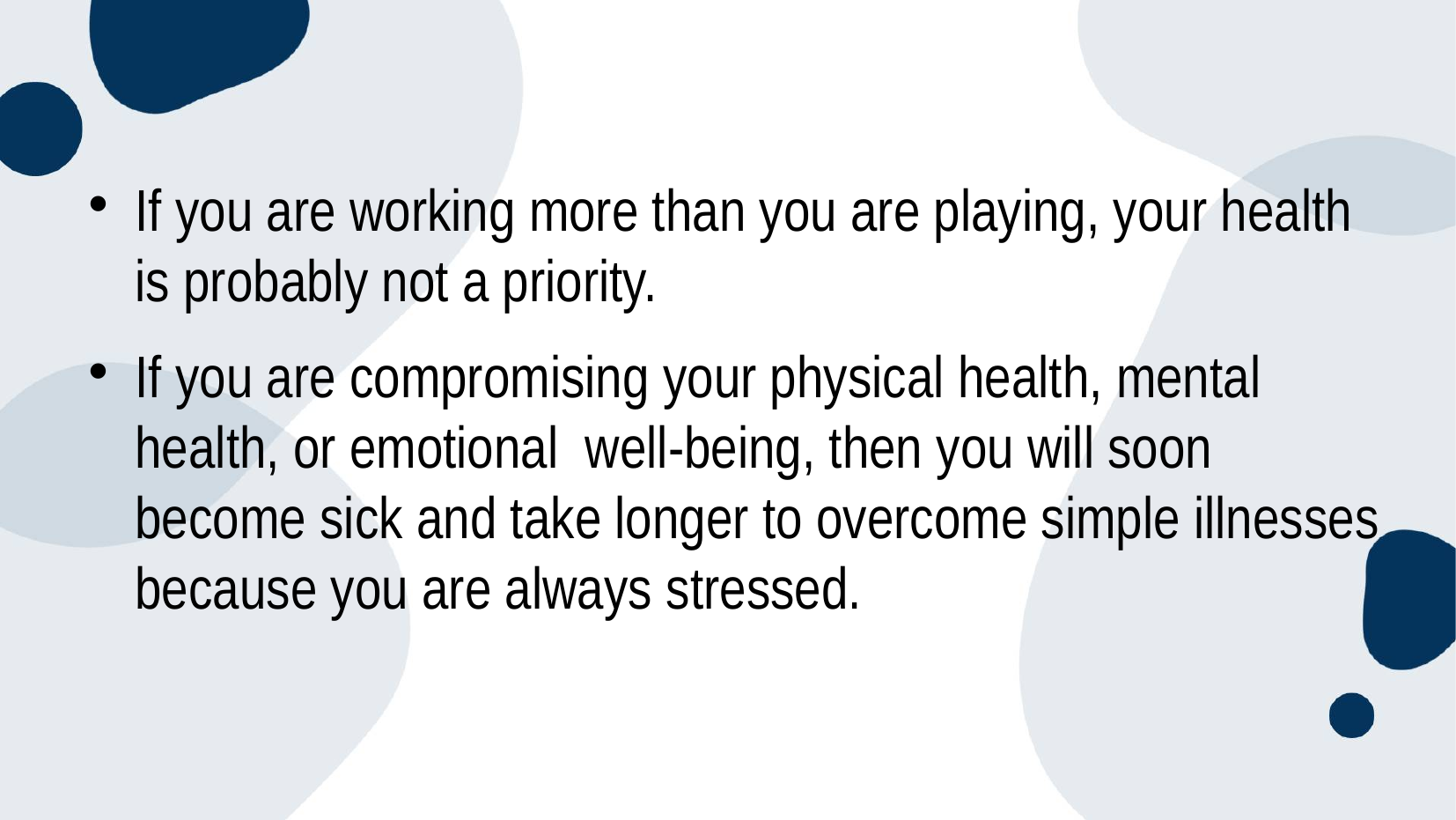

If you are working more than you are playing, your health is probably not a priority.
If you are compromising your physical health, mental health, or emotional  well-being, then you will soon become sick and take longer to overcome simple illnesses because you are always stressed.